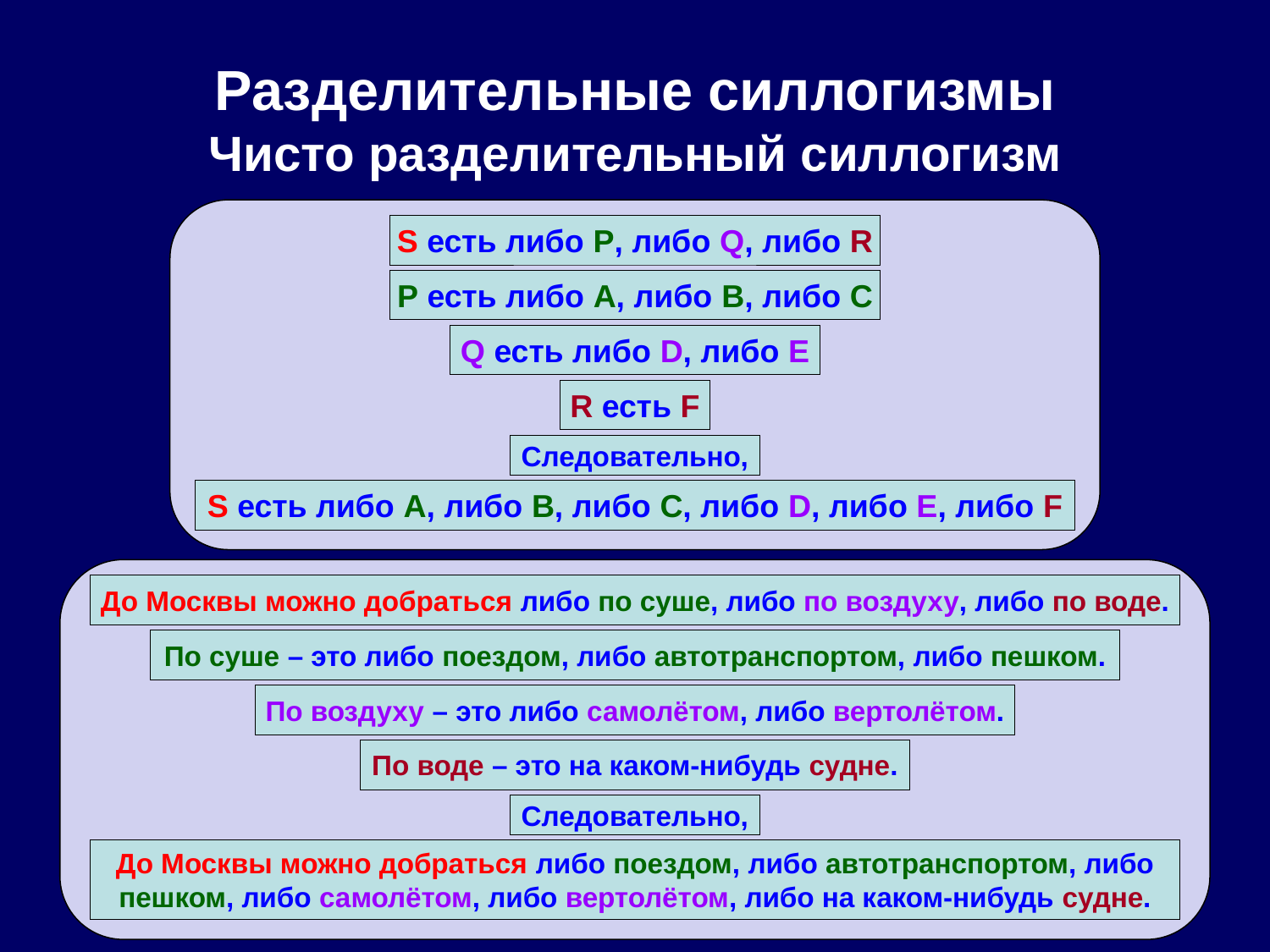

# Разделительные силлогизмы Чисто разделительный силлогизм

S есть либо P, либо Q, либо R
P есть либо A, либо B, либо C
Q есть либо D, либо E
R есть F
Следовательно,
S есть либо A, либо B, либо C, либо D, либо E, либо F

До Москвы можно добраться либо по суше, либо по воздуху, либо по воде.
По суше – это либо поездом, либо автотранспортом, либо пешком.
По воздуху – это либо самолётом, либо вертолётом.
По воде – это на каком-нибудь судне.
Следовательно,
До Москвы можно добраться либо поездом, либо автотранспортом, либо пешком, либо самолётом, либо вертолётом, либо на каком-нибудь судне.